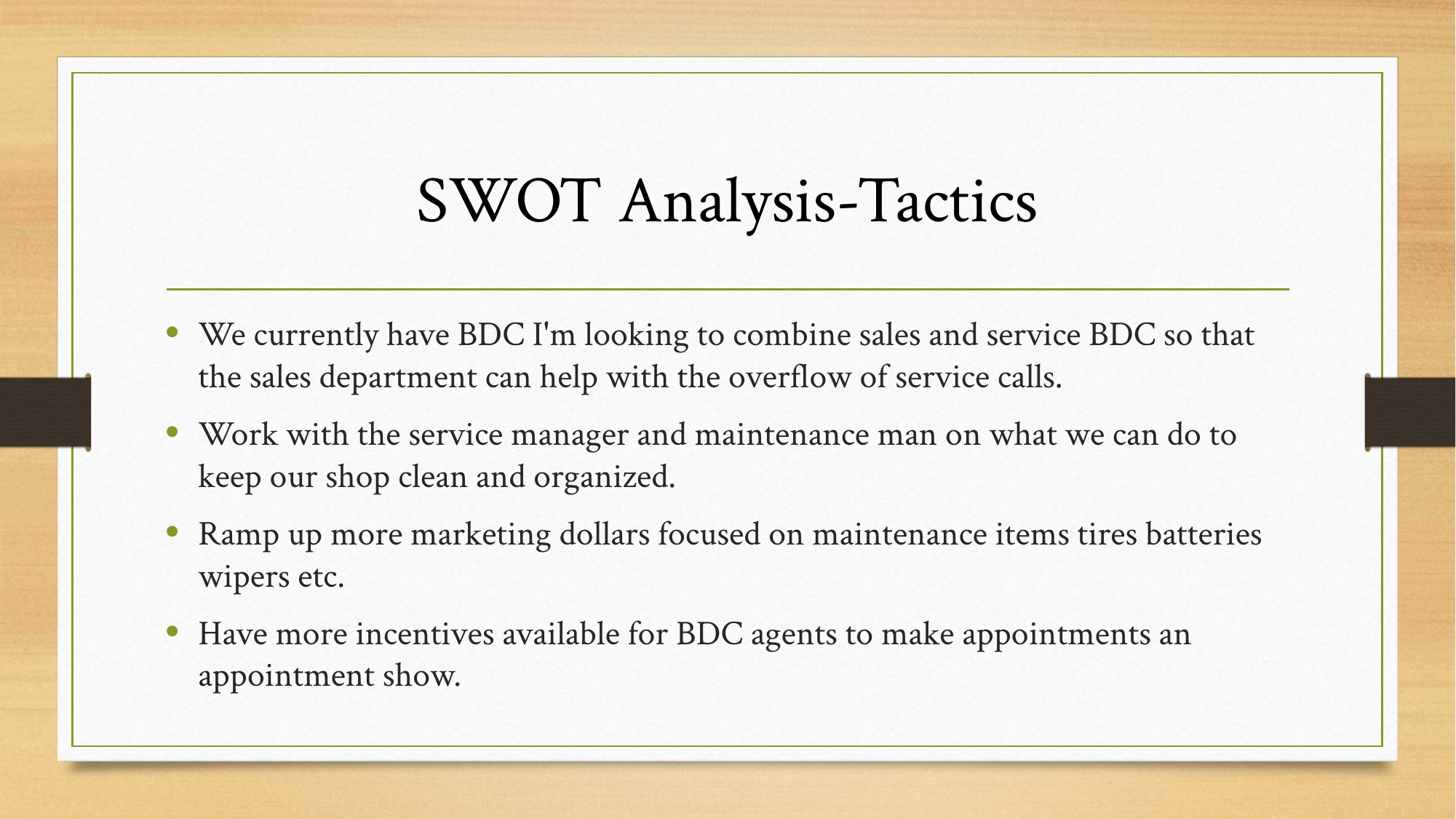

# SWOT Analysis-Tactics
We currently have BDC I'm looking to combine sales and service BDC so that the sales department can help with the overflow of service calls.
Work with the service manager and maintenance man on what we can do to keep our shop clean and organized.
Ramp up more marketing dollars focused on maintenance items tires batteries wipers etc.
Have more incentives available for BDC agents to make appointments an appointment show.